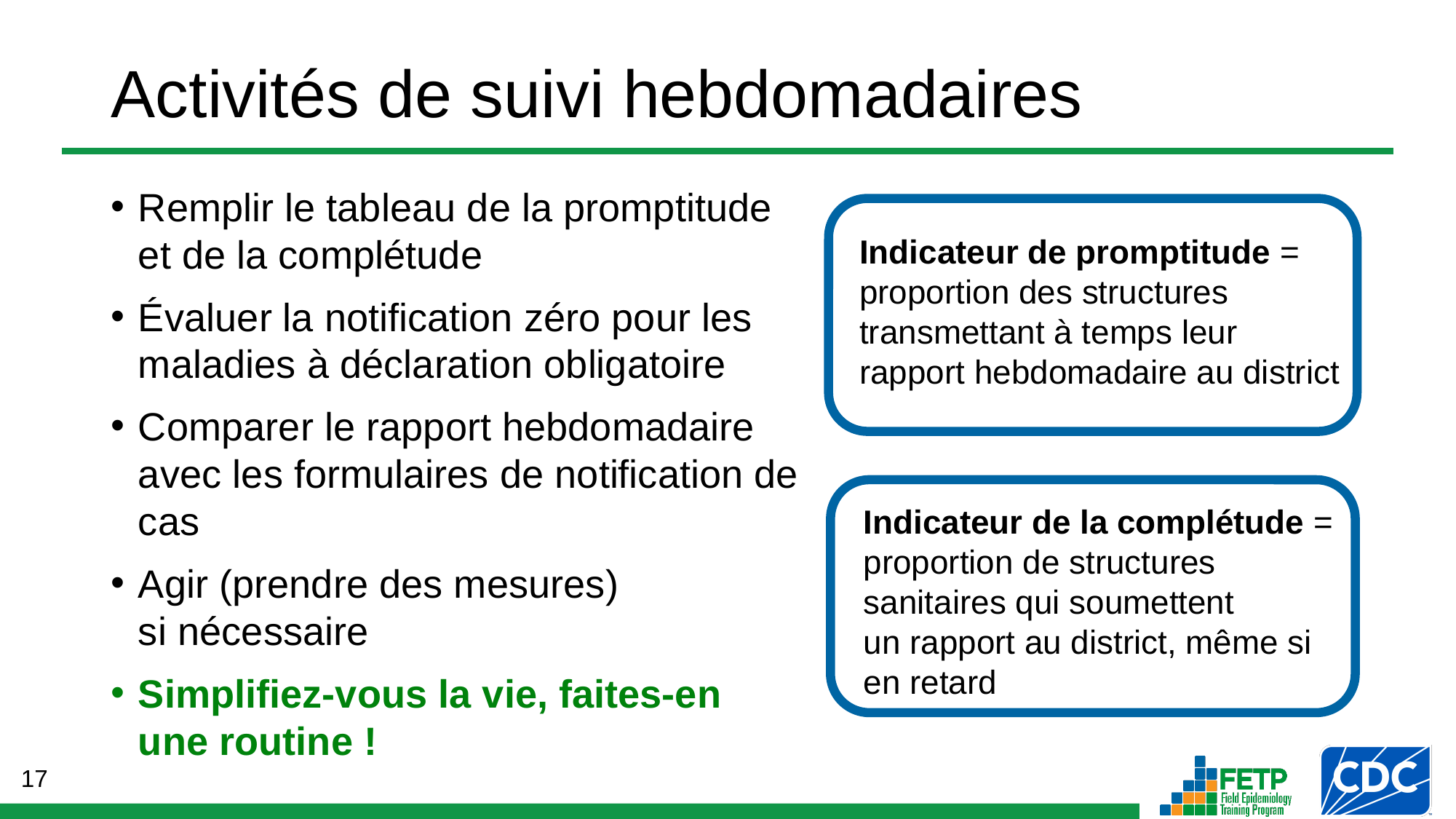

# Activités de suivi hebdomadaires
Remplir le tableau de la promptitude et de la complétude
Évaluer la notification zéro pour les maladies à déclaration obligatoire
Comparer le rapport hebdomadaire avec les formulaires de notification de cas
Agir (prendre des mesures)
si nécessaire
Simplifiez-vous la vie, faites-en
une routine !

Indicateur de promptitude = proportion des structures  transmettant à temps leur rapport hebdomadaire au district

Indicateur de la complétude = proportion de structures sanitaires qui soumettent
un rapport au district, même si
en retard